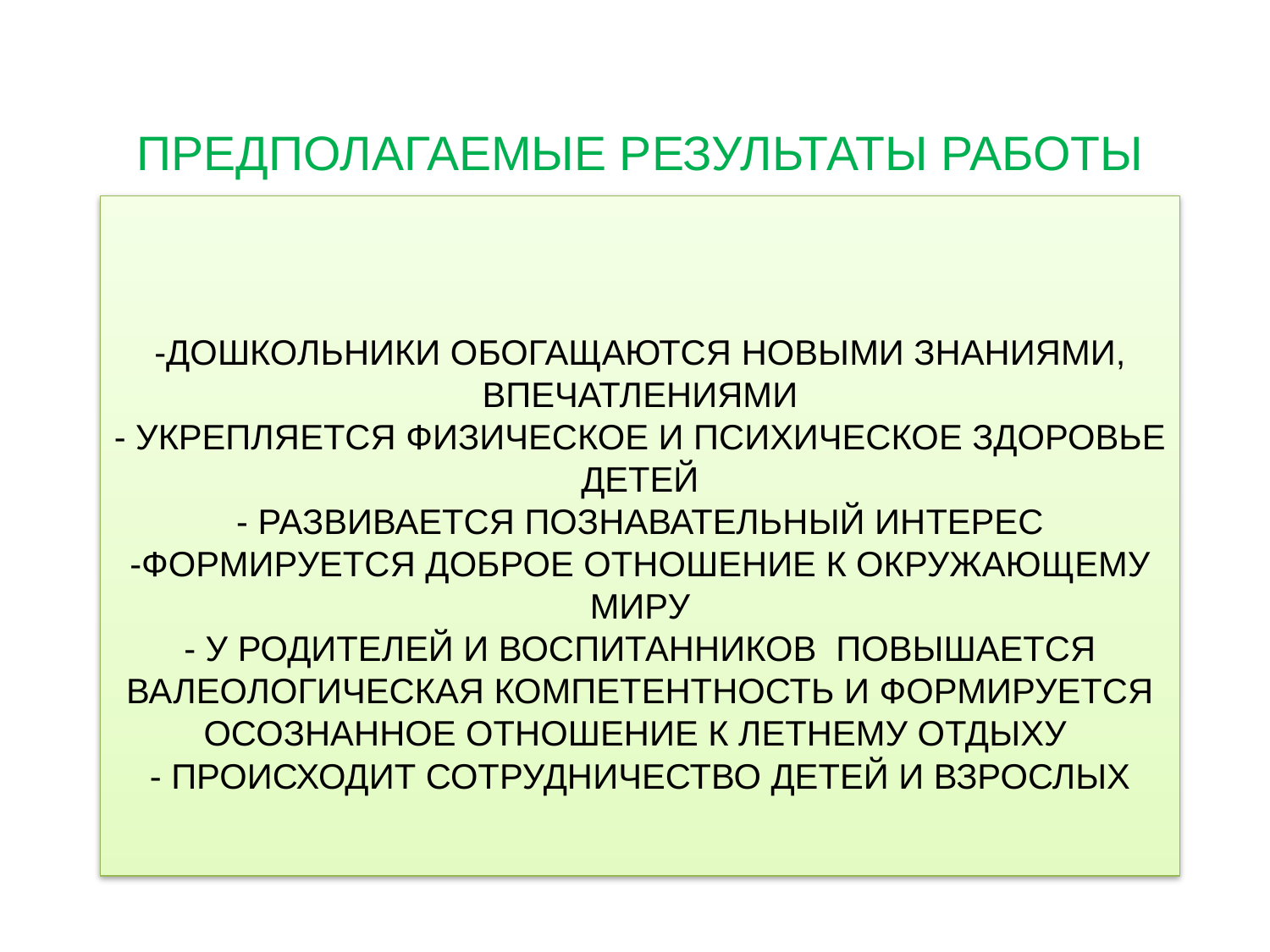

ПРЕДПОЛАГАЕМЫЕ РЕЗУЛЬТАТЫ РАБОТЫ
# -дошкольники обогащаются новыми знаниями, впечатлениями - укрепляется физическое и психическое здоровье детей - развивается познавательный интерес -формируется доброе отношение к окружающему миру - у родителей И ВОСПИТАННИКОВ  повышается валеологическая компетентность и формируется осознанное отношение к летнему отдыху - происходит сотрудничество детей и взрослых